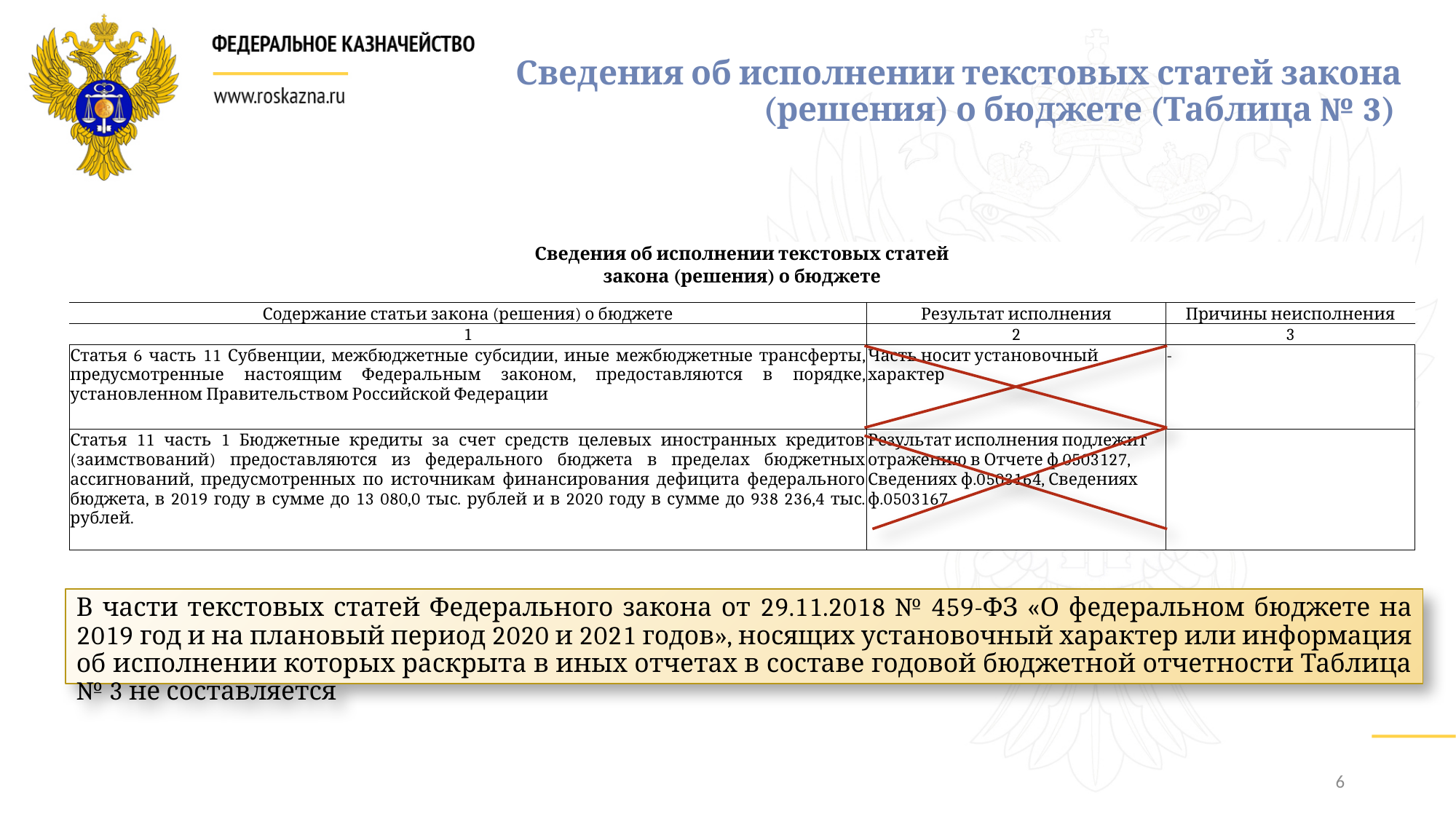

# Сведения об исполнении текстовых статей закона (решения) о бюджете (Таблица № 3)
| Сведения об исполнении текстовых статей |  |  |
| --- | --- | --- |
| закона (решения) о бюджете |  |  |
|  |  |  |
| Содержание статьи закона (решения) о бюджете | Результат исполнения | Причины неисполнения |
| 1 | 2 | 3 |
| Статья 6 часть 11 Субвенции, межбюджетные субсидии, иные межбюджетные трансферты, предусмотренные настоящим Федеральным законом, предоставляются в порядке, установленном Правительством Российской Федерации | Часть носит установочный характер | - |
| Статья 11 часть 1 Бюджетные кредиты за счет средств целевых иностранных кредитов (заимствований) предоставляются из федерального бюджета в пределах бюджетных ассигнований, предусмотренных по источникам финансирования дефицита федерального бюджета, в 2019 году в сумме до 13 080,0 тыс. рублей и в 2020 году в сумме до 938 236,4 тыс. рублей. | Результат исполнения подлежит отражению в Отчете ф.0503127, Сведениях ф.0503164, Сведениях ф.0503167 |  |
В части текстовых статей Федерального закона от 29.11.2018 № 459-ФЗ «О федеральном бюджете на 2019 год и на плановый период 2020 и 2021 годов», носящих установочный характер или информация об исполнении которых раскрыта в иных отчетах в составе годовой бюджетной отчетности Таблица № 3 не составляется
6